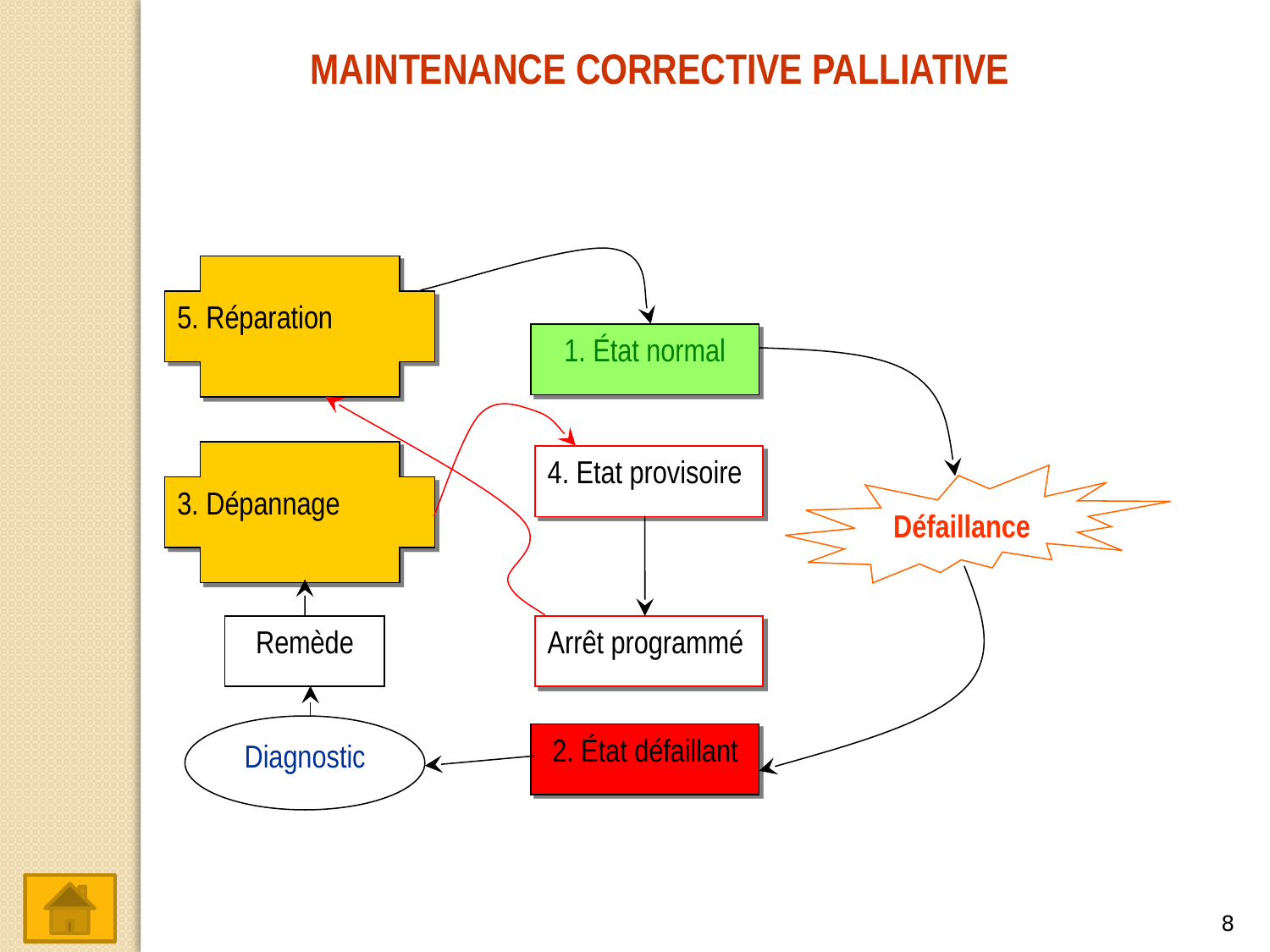

MAINTENANCE CORRECTIVE PALLIATIVE

5. Réparation
1. État normal

3. Dépannage
4. Etat provisoire
Défaillance

Remède
Arrêt programmé

Diagnostic
2. État défaillant

8